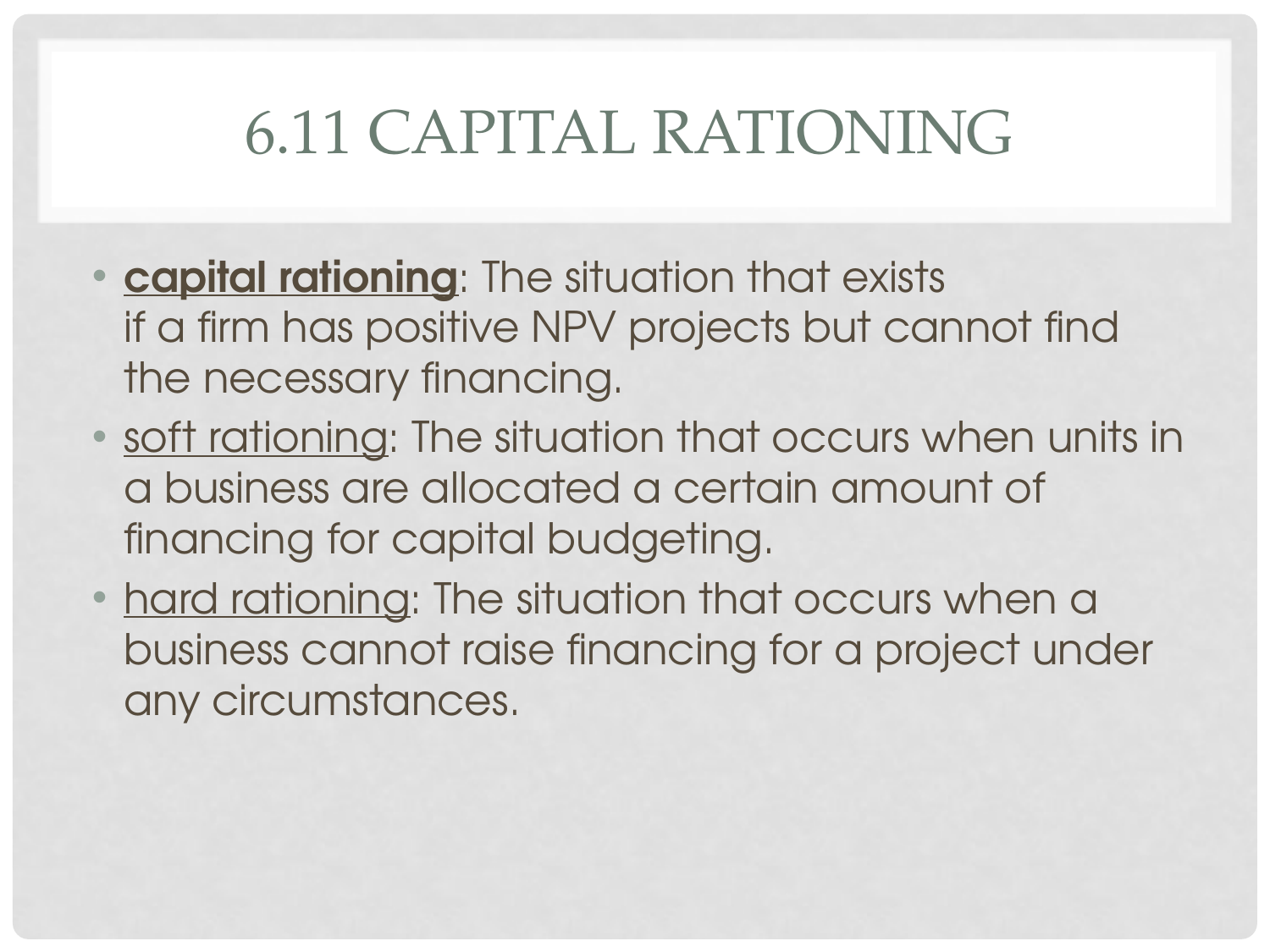

# 6.11 Capital Rationing
capital rationing: The situation that exists
if a firm has positive NPV projects but cannot find the necessary financing.
soft rationing: The situation that occurs when units in a business are allocated a certain amount of financing for capital budgeting.
hard rationing: The situation that occurs when a business cannot raise financing for a project under any circumstances.